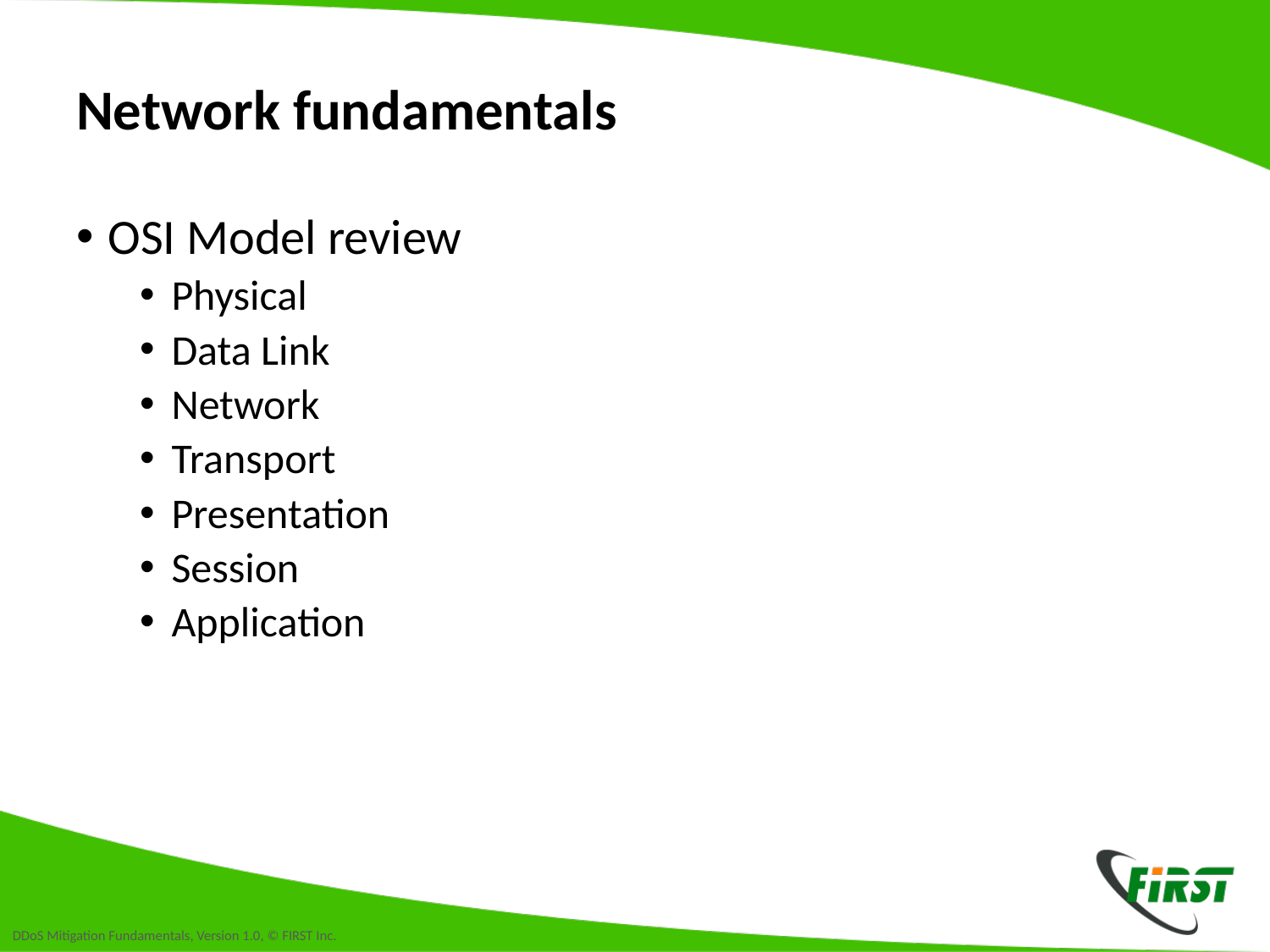

# Network fundamentals
OSI Model review
Physical
Data Link
Network
Transport
Presentation
Session
Application